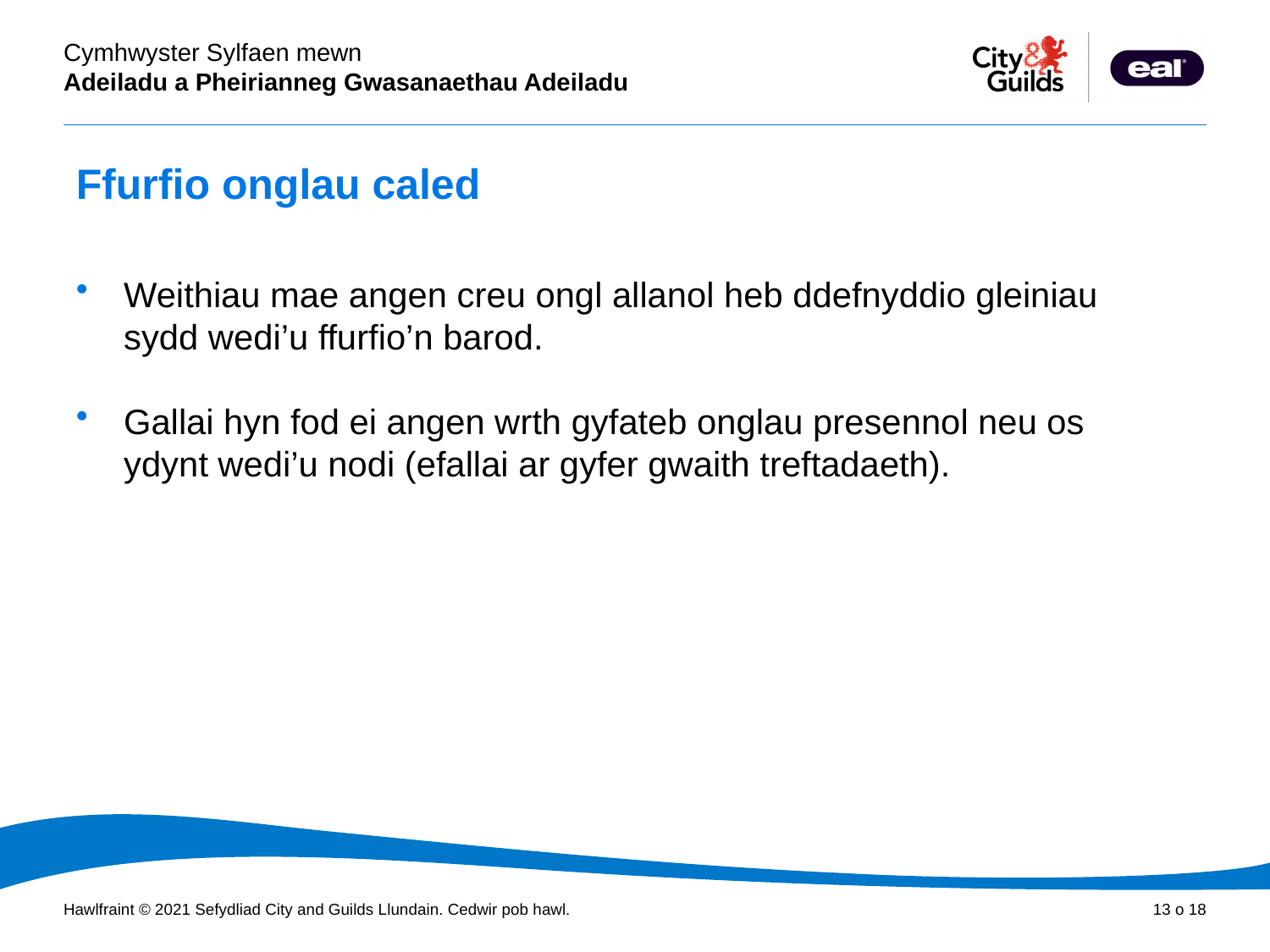

Ffurfio onglau caled
Weithiau mae angen creu ongl allanol heb ddefnyddio gleiniau sydd wedi’u ffurfio’n barod.

Gallai hyn fod ei angen wrth gyfateb onglau presennol neu os ydynt wedi’u nodi (efallai ar gyfer gwaith treftadaeth).